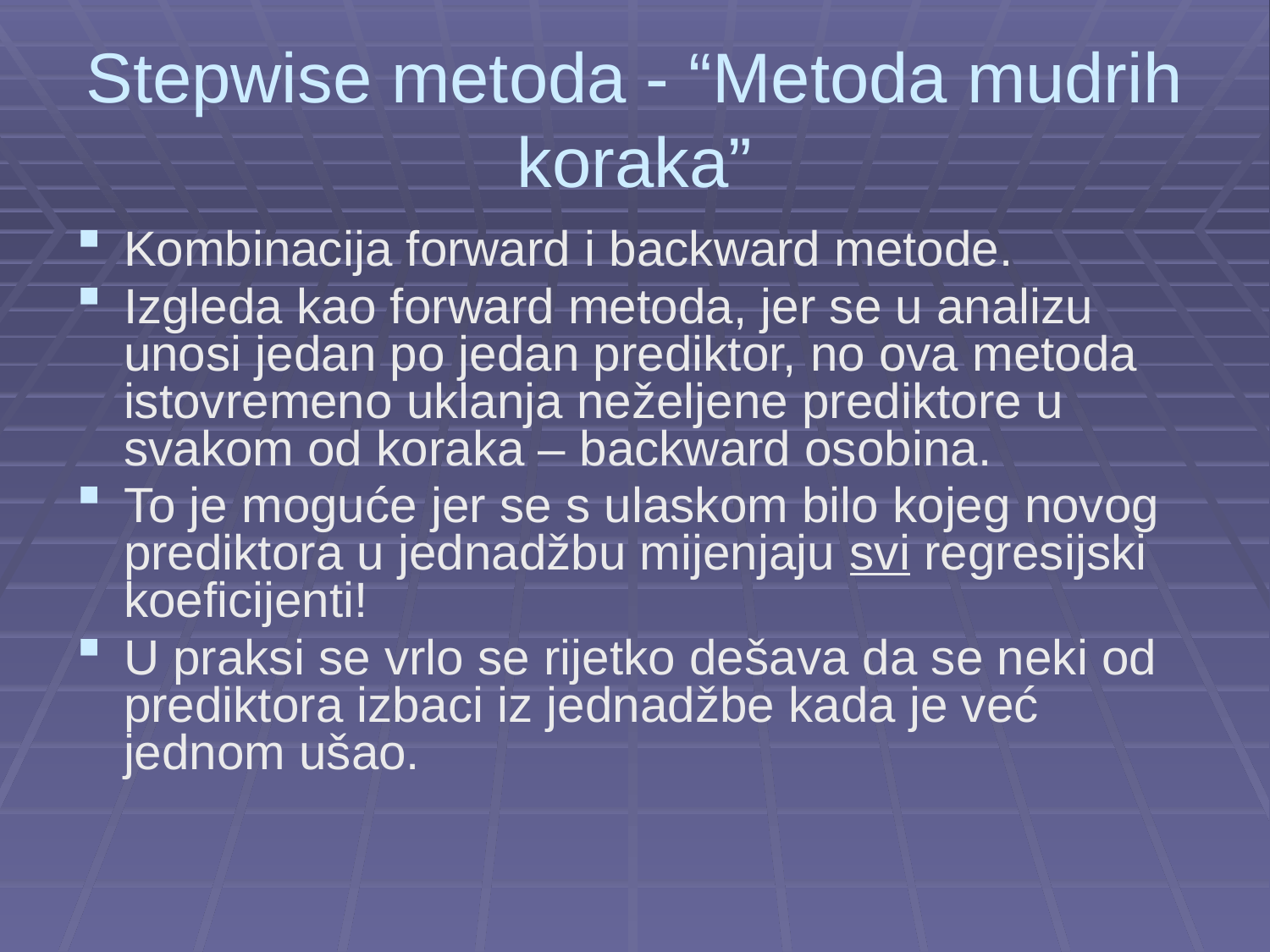

# Stepwise metoda - “Metoda mudrih koraka”
Kombinacija forward i backward metode.
Izgleda kao forward metoda, jer se u analizu unosi jedan po jedan prediktor, no ova metoda istovremeno uklanja neželjene prediktore u svakom od koraka – backward osobina.
To je moguće jer se s ulaskom bilo kojeg novog prediktora u jednadžbu mijenjaju svi regresijski koeficijenti!
U praksi se vrlo se rijetko dešava da se neki od prediktora izbaci iz jednadžbe kada je već jednom ušao.